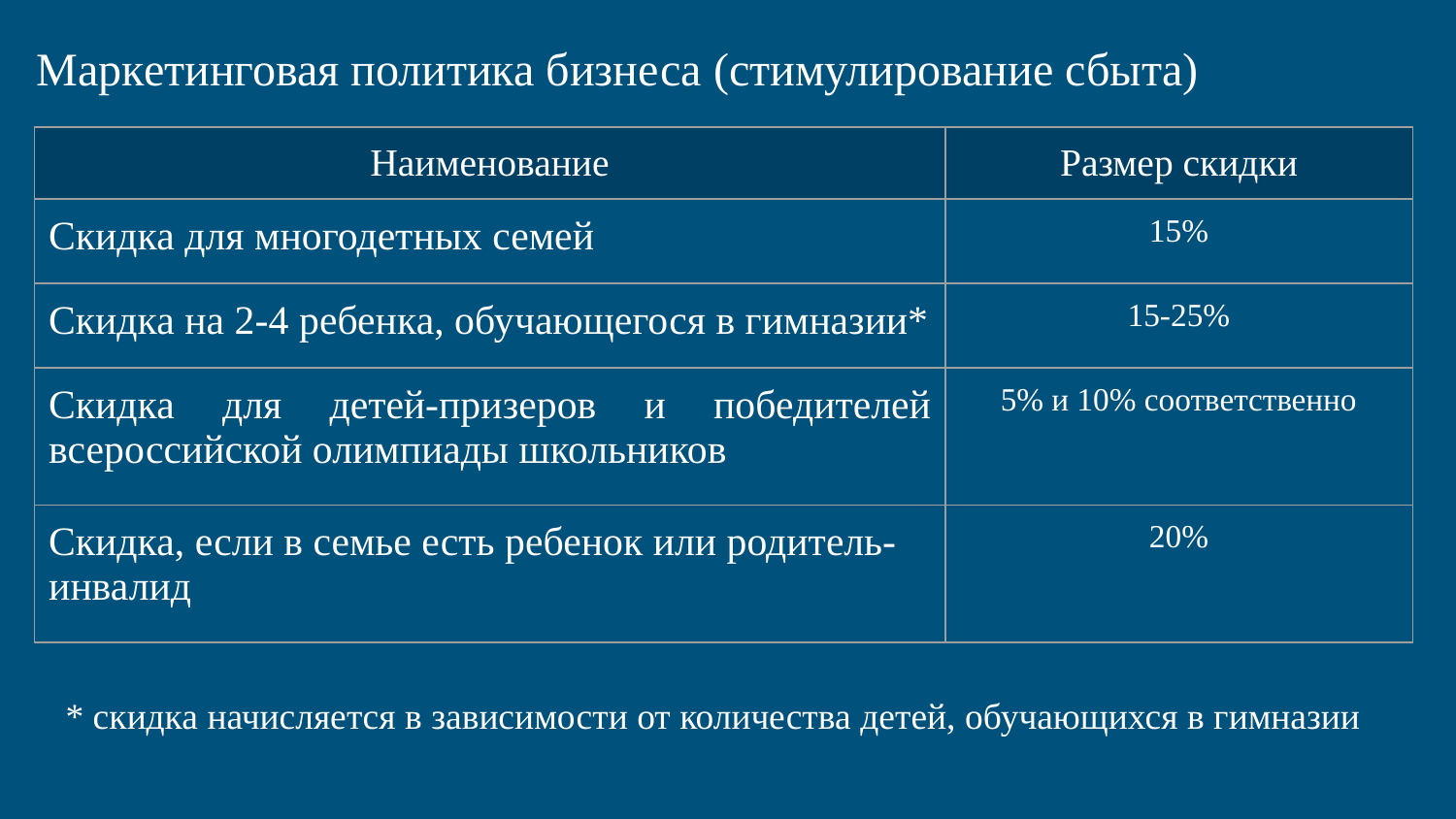

# Маркетинговая политика бизнеса (стимулирование сбыта)
| Наименование | Размер скидки |
| --- | --- |
| Скидка для многодетных семей | 15% |
| Скидка на 2-4 ребенка, обучающегося в гимназии\* | 15-25% |
| Скидка для детей-призеров и победителей всероссийской олимпиады школьников | 5% и 10% соответственно |
| Скидка, если в семье есть ребенок или родитель-инвалид | 20% |
* скидка начисляется в зависимости от количества детей, обучающихся в гимназии